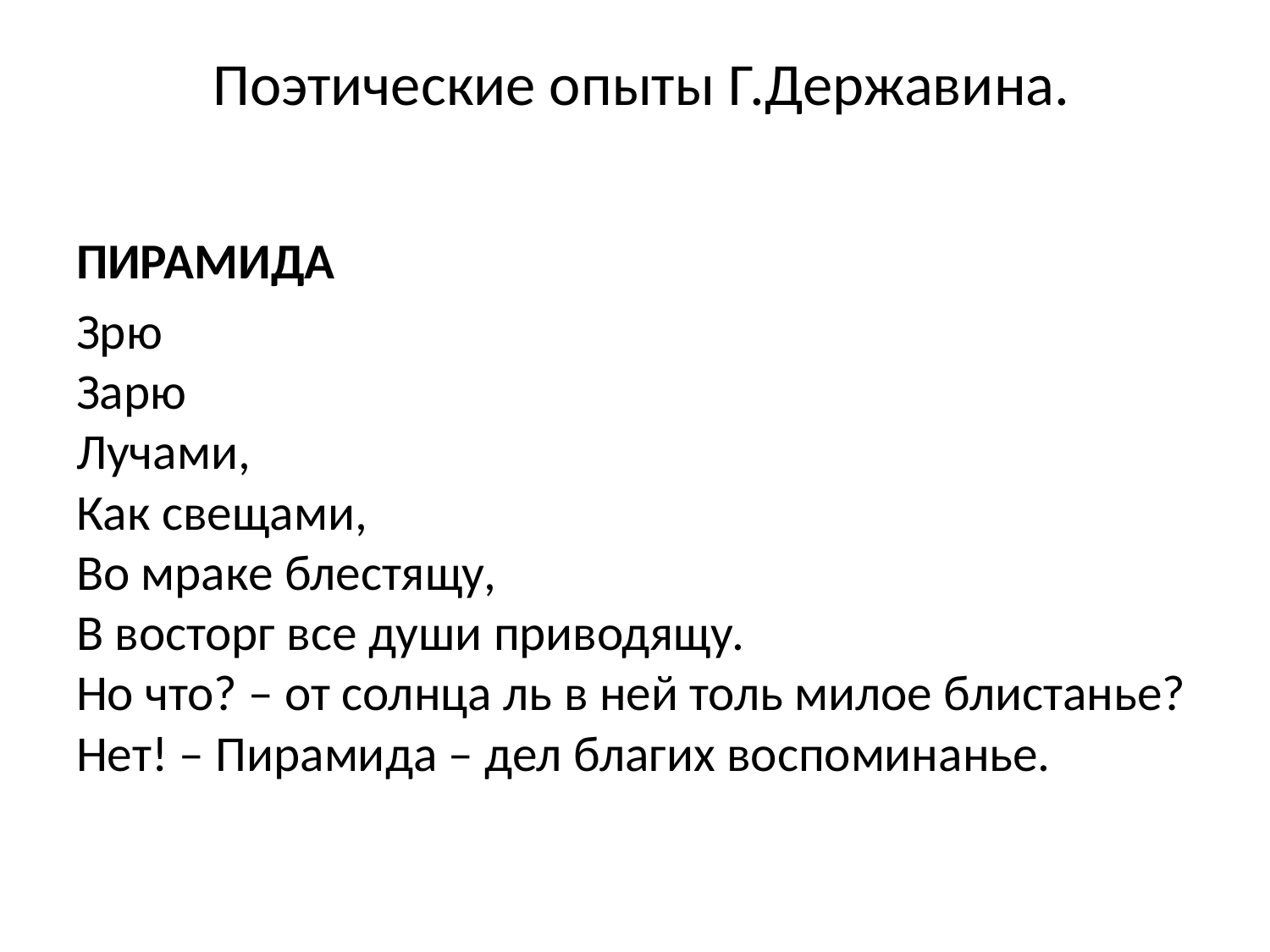

# Поэтические опыты Г.Державина.
ПИРАМИДА
Зрю
Зарю
Лучами,
Как свещами,
Во мраке блестящу,
В восторг все души приводящу.
Но что? – от солнца ль в ней толь милое блистанье?
Нет! – Пирамида – дел благих воспоминанье.